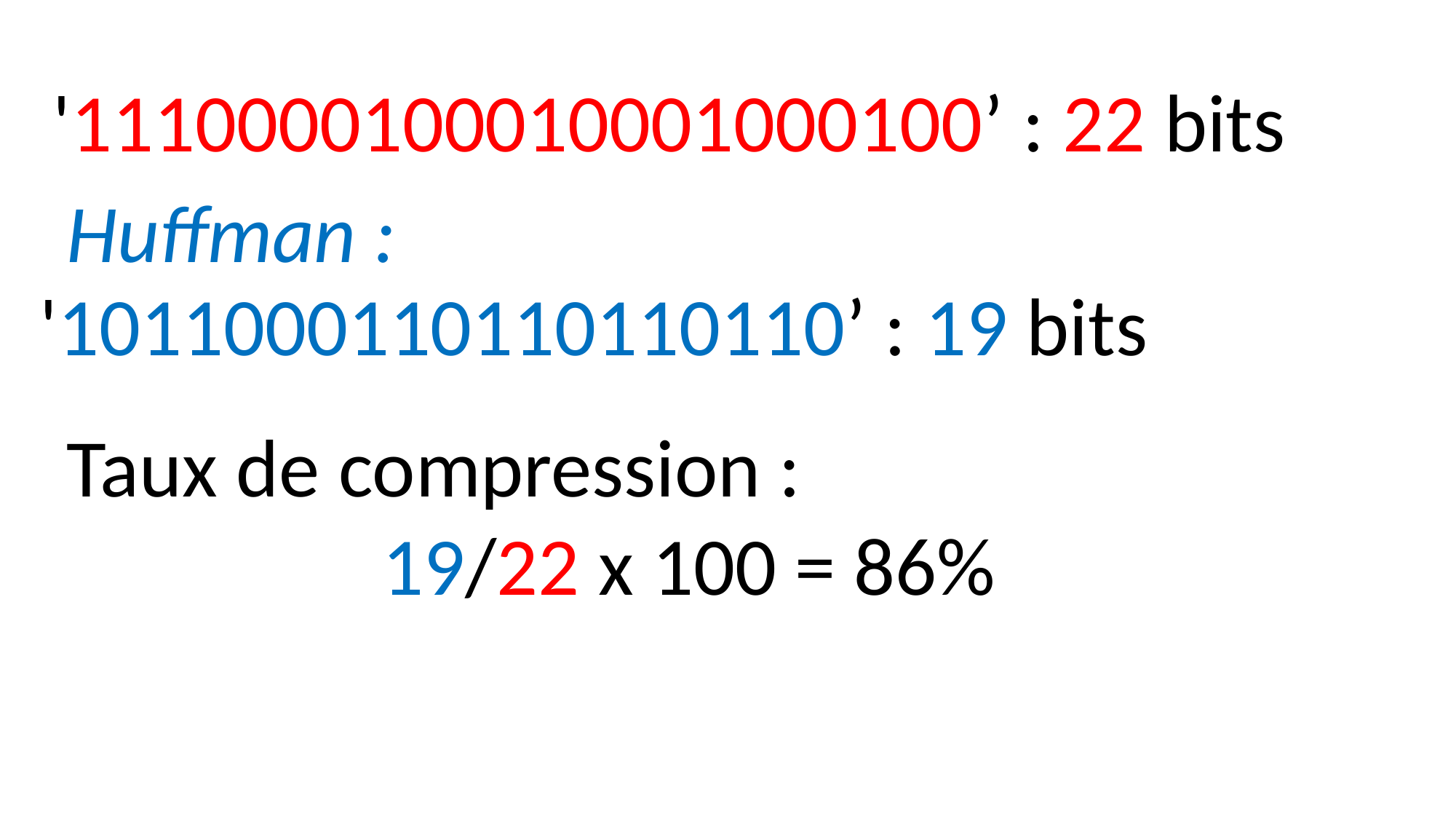

'1110000100010001000100’ : 22 bits
Huffman :
'1011000110110110110’ : 19 bits
Taux de compression :
                 19/22 x 100 = 86%